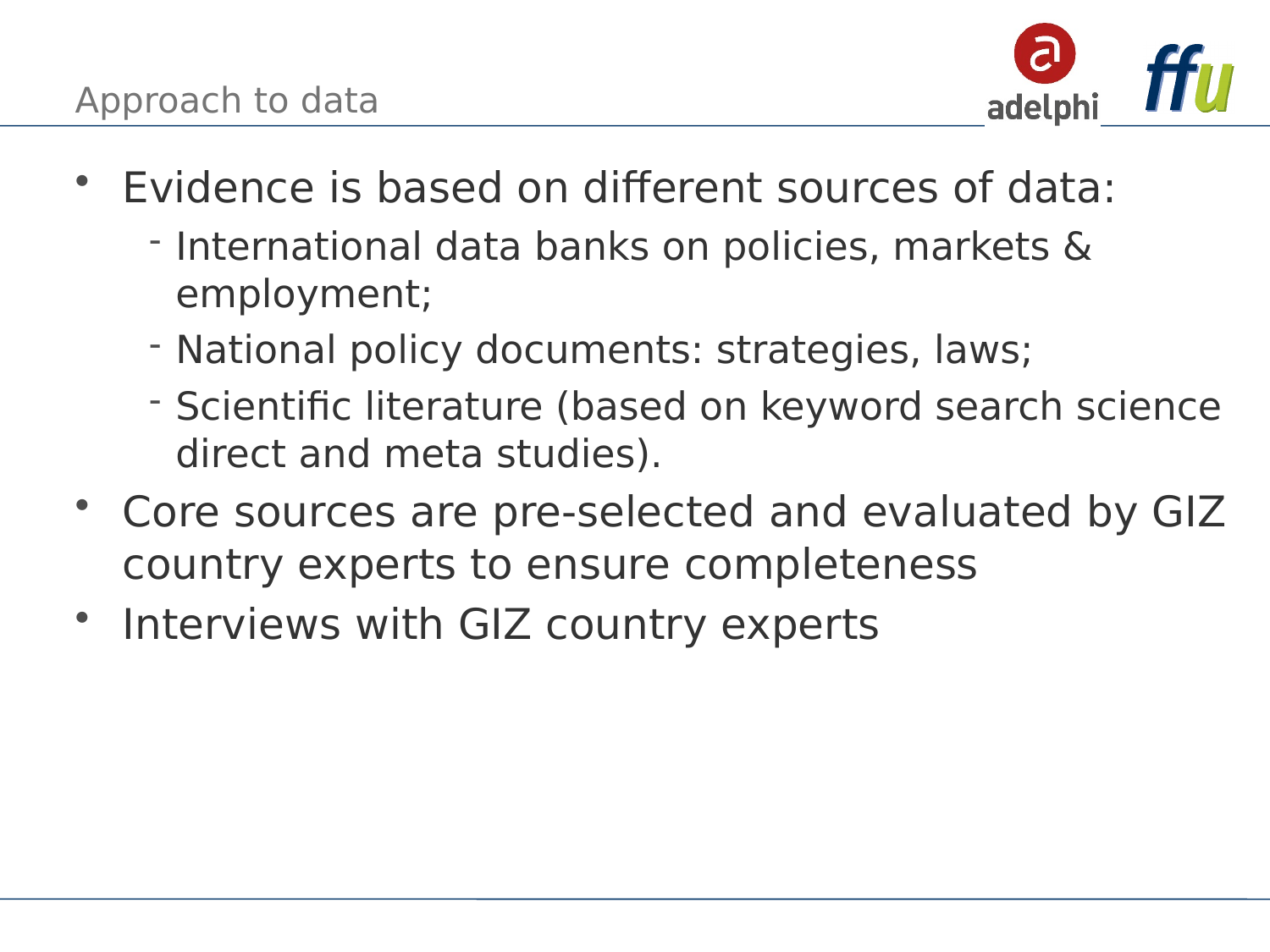

# Approach to data
Evidence is based on different sources of data:
International data banks on policies, markets & employment;
National policy documents: strategies, laws;
Scientific literature (based on keyword search science direct and meta studies).
Core sources are pre-selected and evaluated by GIZ country experts to ensure completeness
Interviews with GIZ country experts